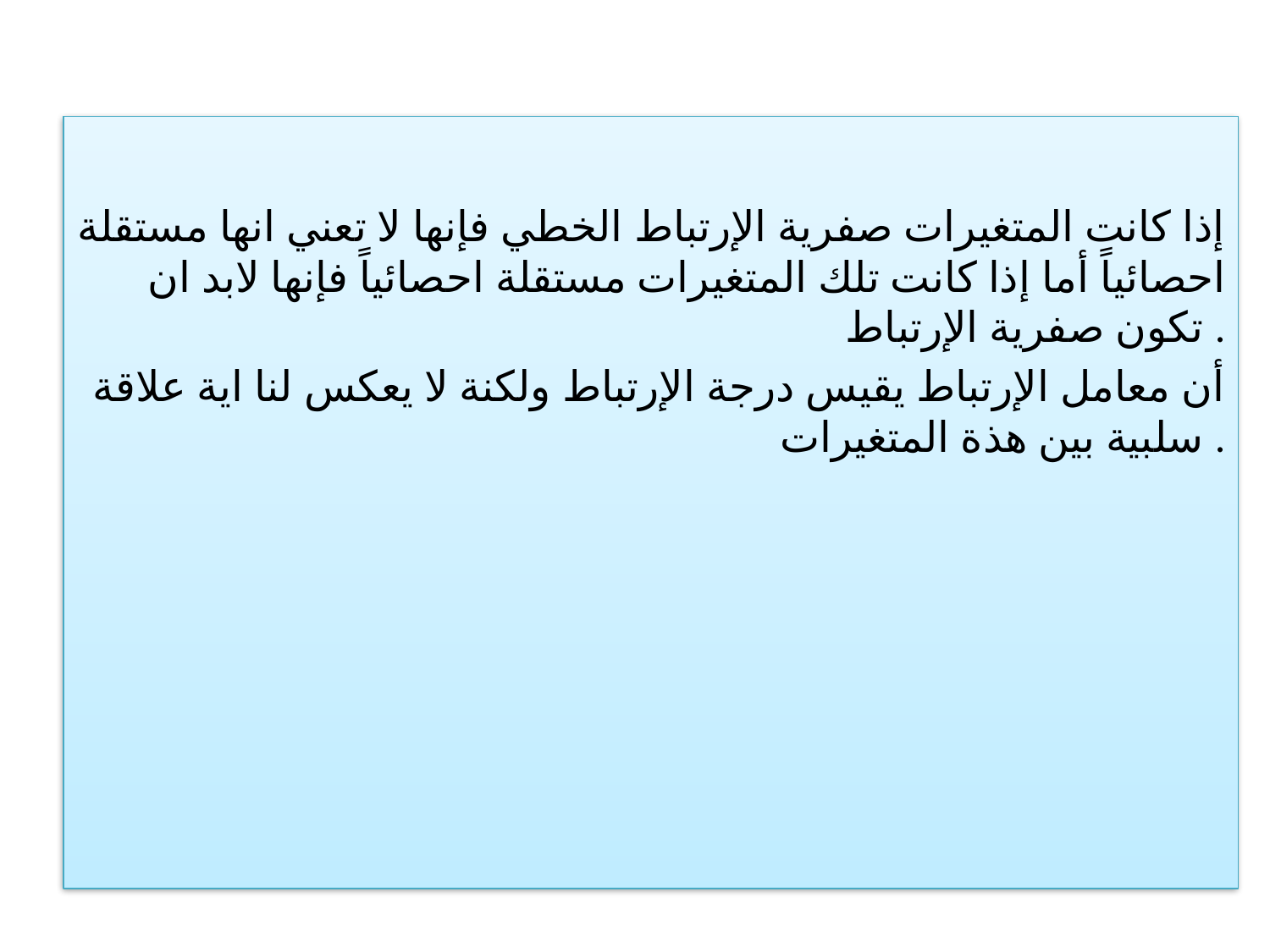

إذا كانت المتغيرات صفرية الإرتباط الخطي فإنها لا تعني انها مستقلة احصائياً أما إذا كانت تلك المتغيرات مستقلة احصائياً فإنها لابد ان تكون صفرية الإرتباط .
أن معامل الإرتباط يقيس درجة الإرتباط ولكنة لا يعكس لنا اية علاقة سلبية بين هذة المتغيرات .